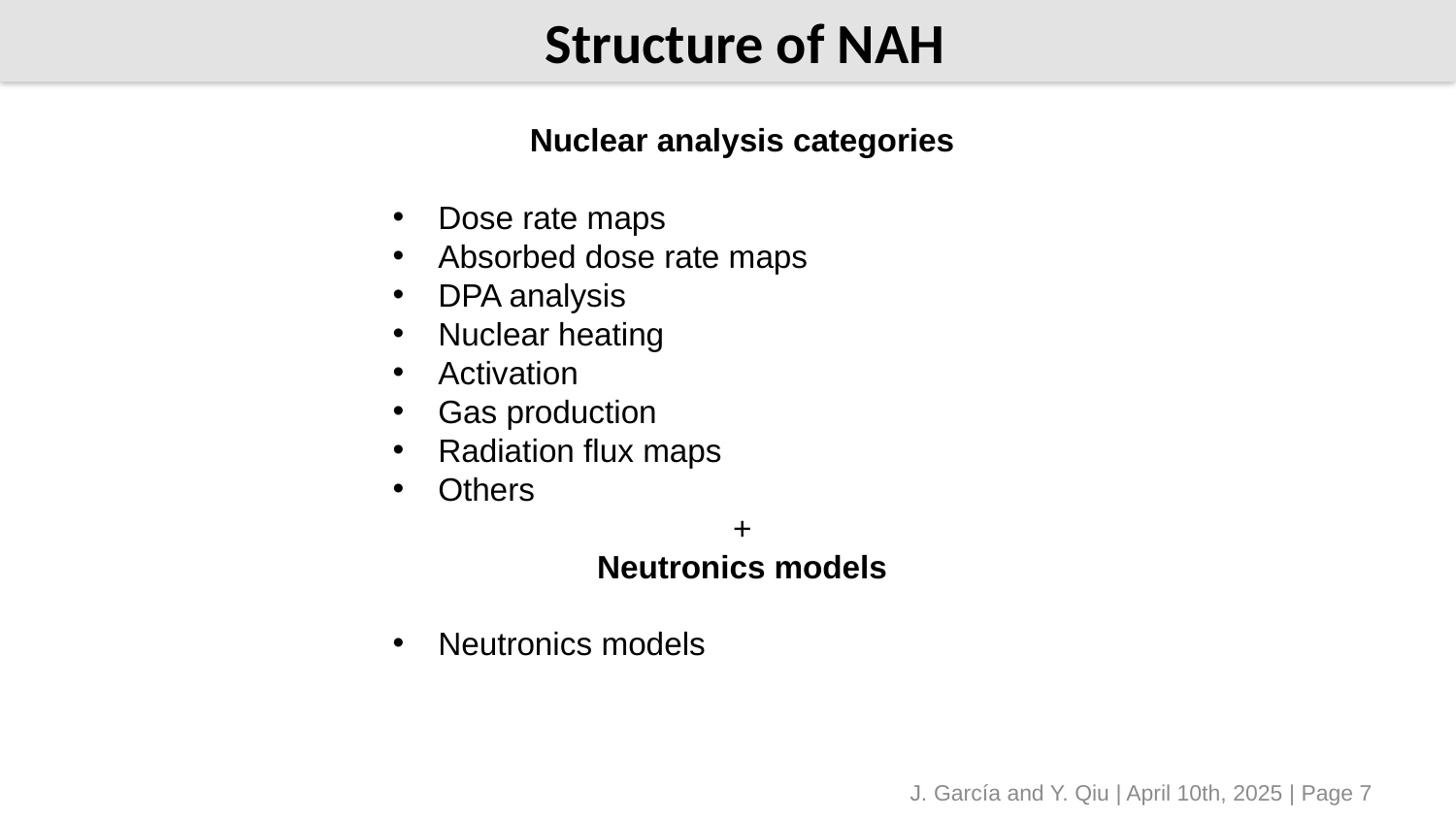

# Structure of NAH
Nuclear analysis categories

Dose rate maps
Absorbed dose rate maps
DPA analysis
Nuclear heating
Activation
Gas production
Radiation flux maps
Others
+
Neutronics models

Neutronics models
J. García and Y. Qiu | April 10th, 2025 | Page 7